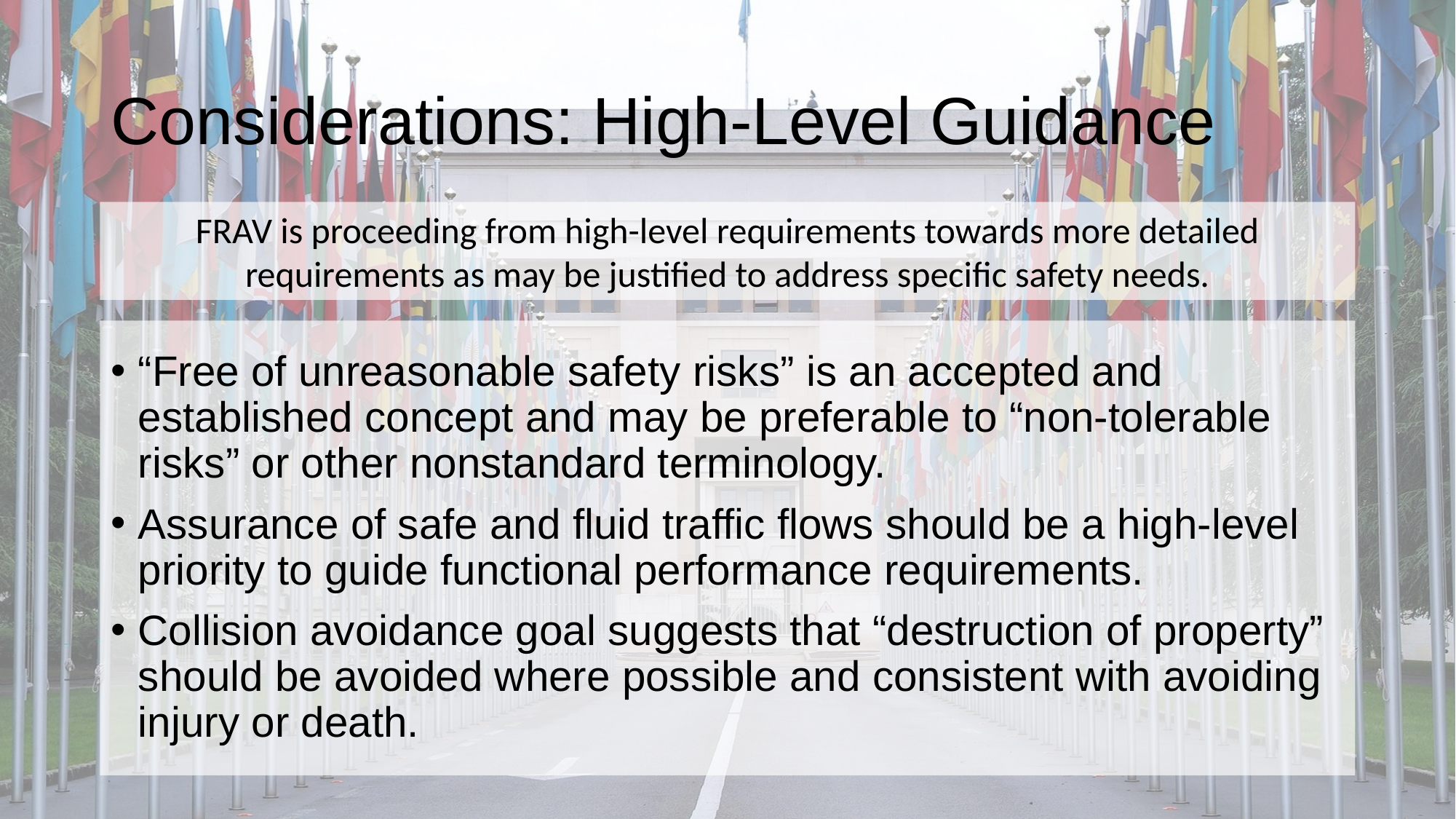

# Considerations: High-Level Guidance
FRAV is proceeding from high-level requirements towards more detailed requirements as may be justified to address specific safety needs.
“Free of unreasonable safety risks” is an accepted and established concept and may be preferable to “non-tolerable risks” or other nonstandard terminology.
Assurance of safe and fluid traffic flows should be a high-level priority to guide functional performance requirements.
Collision avoidance goal suggests that “destruction of property” should be avoided where possible and consistent with avoiding injury or death.